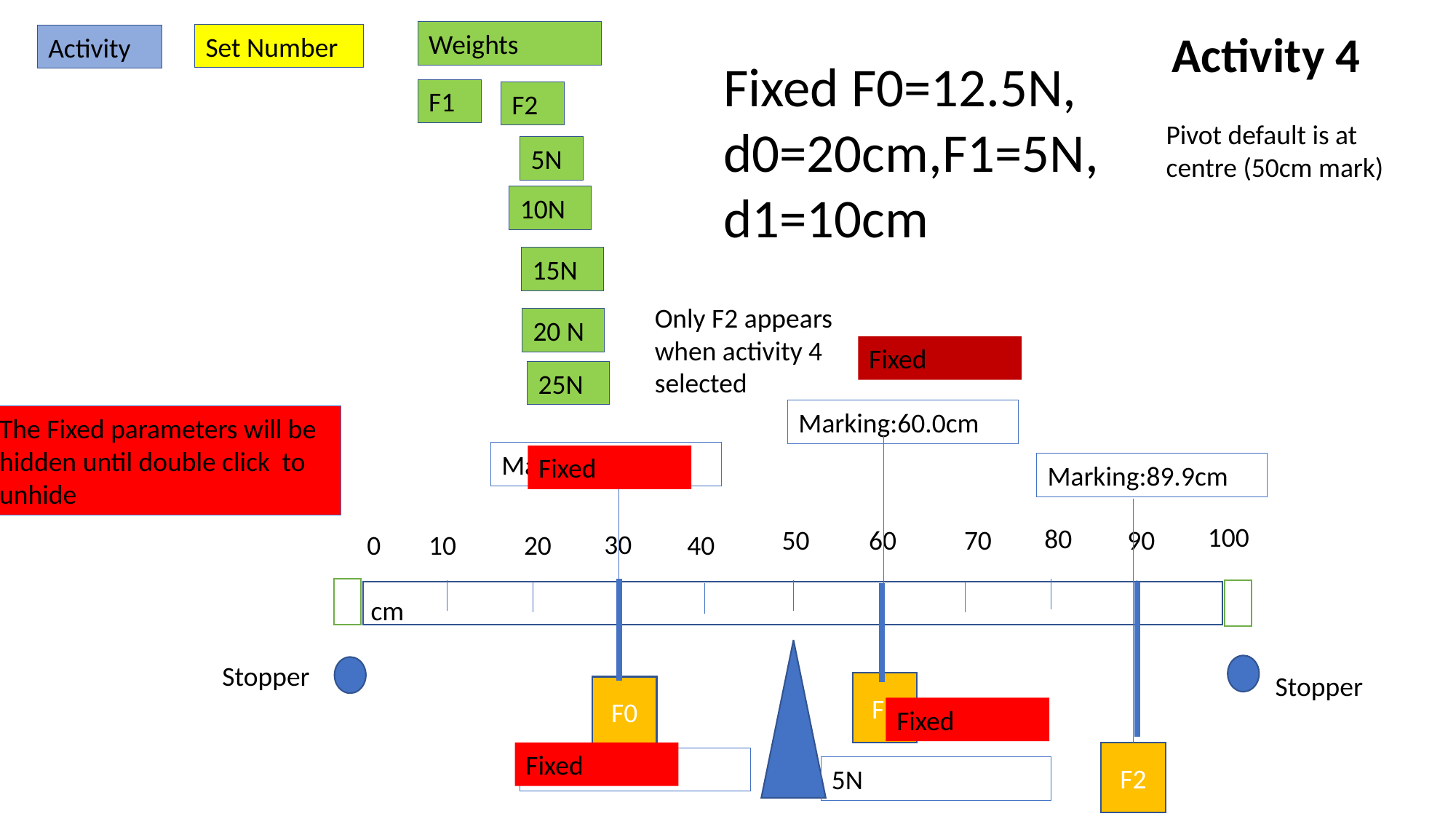

Activity 4
Weights
Weights
Set Number
Activity
Fixed F0=12.5N, d0=20cm,F1=5N, d1=10cm
F1
F1
F2
F2
Pivot default is at centre (50cm mark)
5N
10N
15N
Only F2 appears when activity 4 selected
20 N
Fixed
25N
Marking:60.0cm
The Fixed parameters will be hidden until double click  to unhide
Marking:30.0cm
Fixed
Marking:89.9cm
100
80
60
70
90
50
30
0
10
20
40

cm

Stopper

Stopper
F1
F0
Fixed
Fixed
F2
12.5N
5N